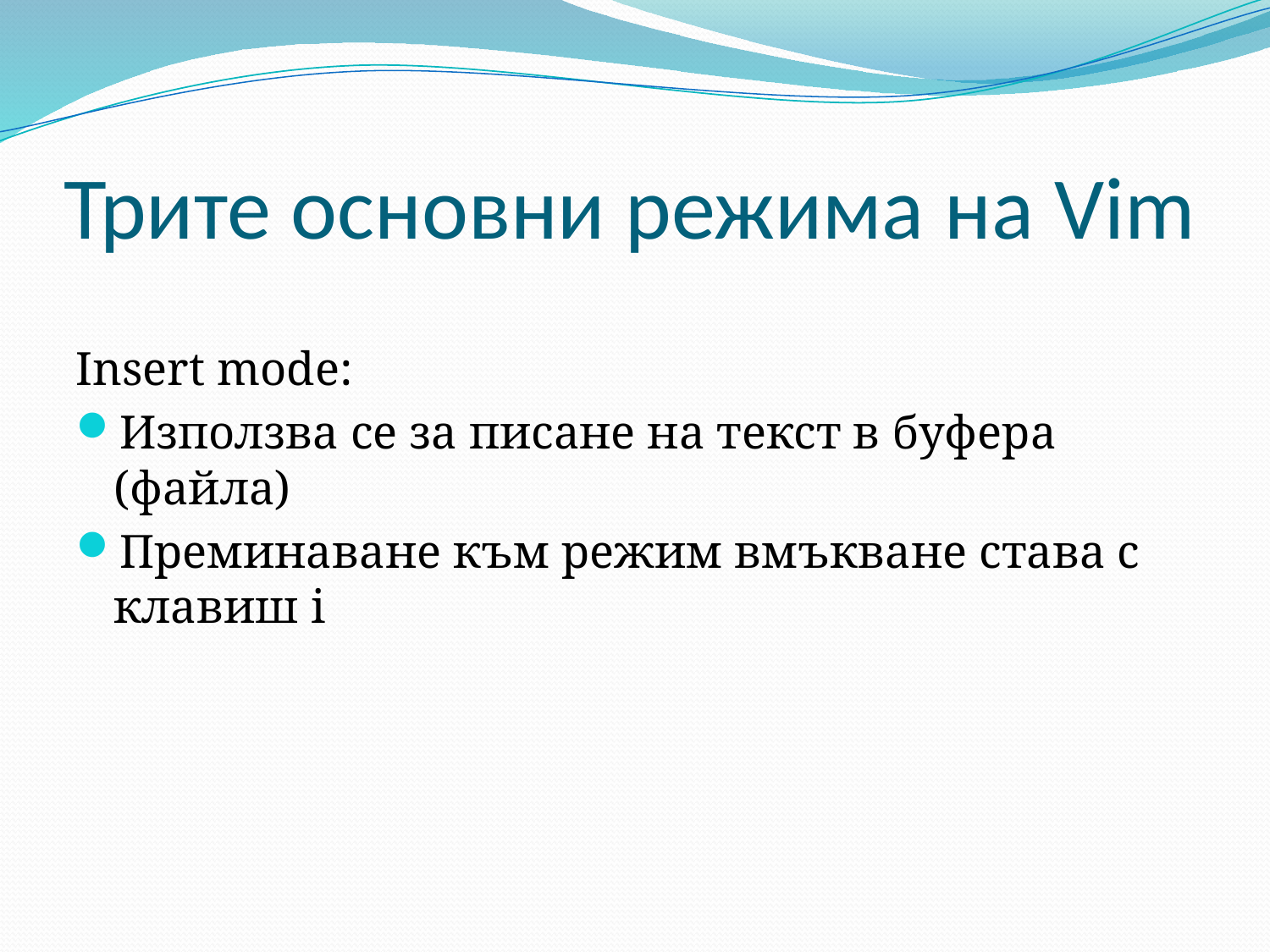

# Трите основни режима на Vim

Insert mode:
Използва се за писане на текст в буфера (файла)
Преминаване към режим вмъкване става с клавиш i